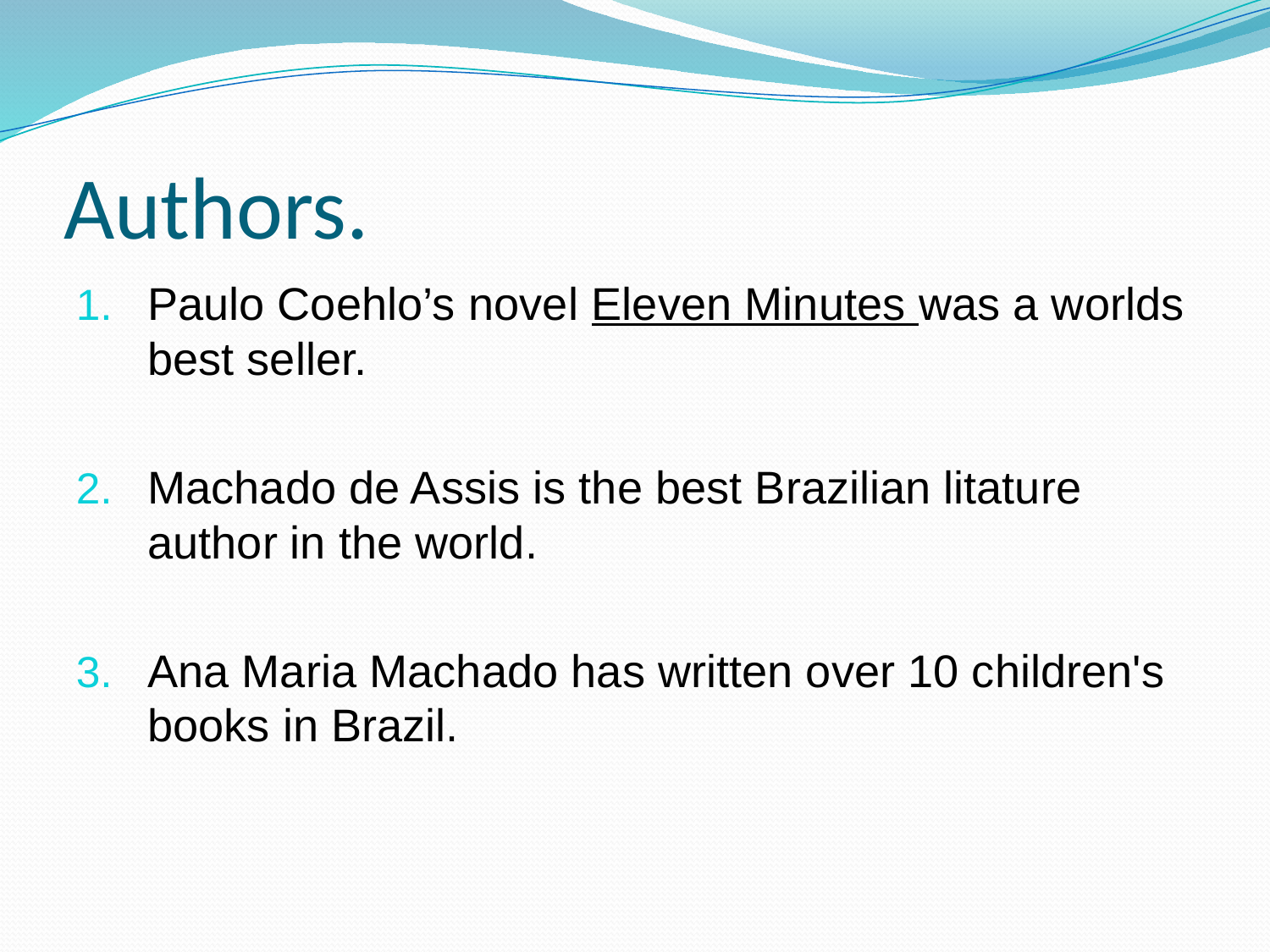

# Authors.
Paulo Coehlo’s novel Eleven Minutes was a worlds best seller.

Machado de Assis is the best Brazilian litature author in the world.

Ana Maria Machado has written over 10 children's books in Brazil.